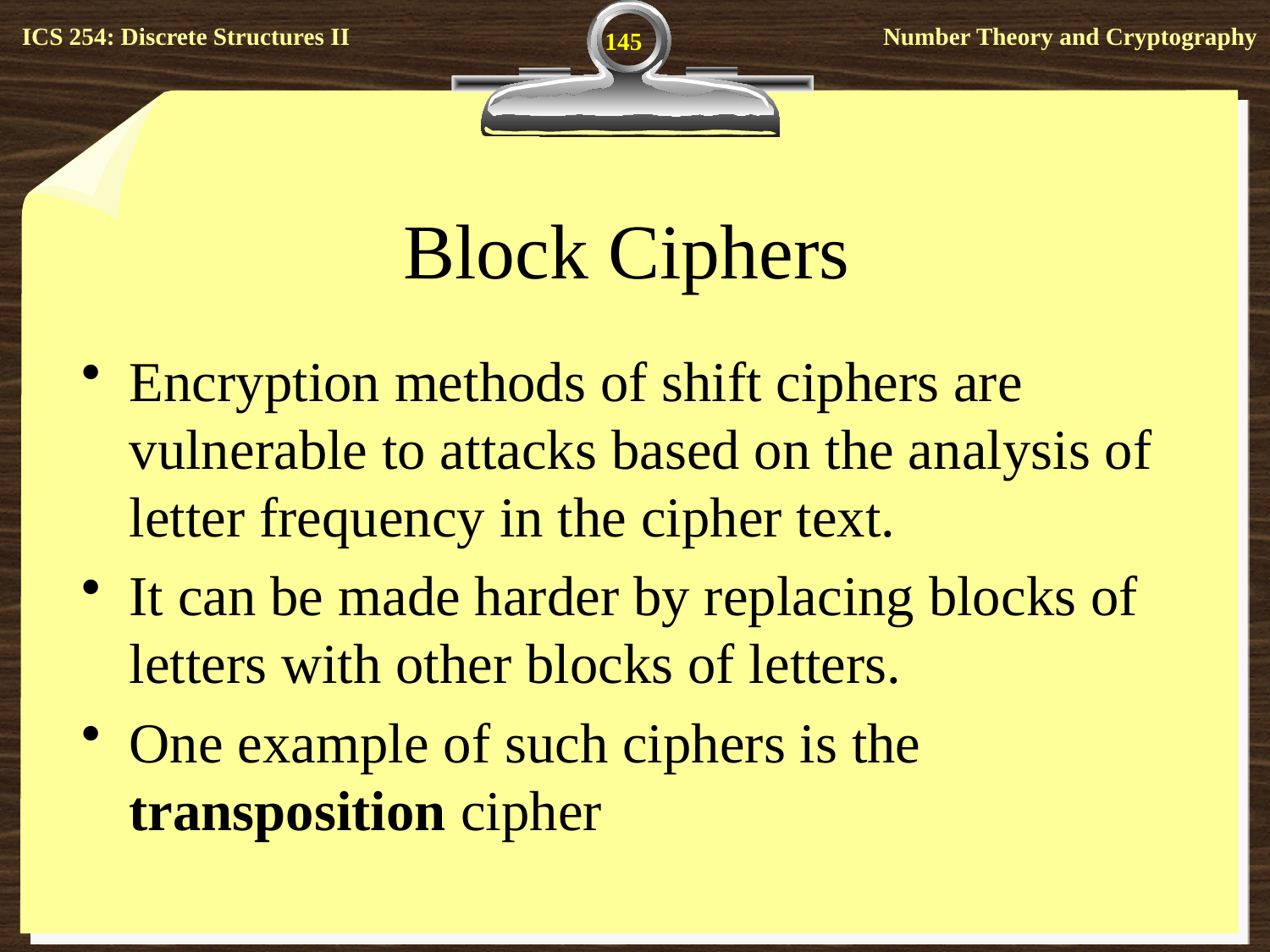

145
# Block Ciphers
Encryption methods of shift ciphers are vulnerable to attacks based on the analysis of letter frequency in the cipher text.
It can be made harder by replacing blocks of letters with other blocks of letters.
One example of such ciphers is the transposition cipher